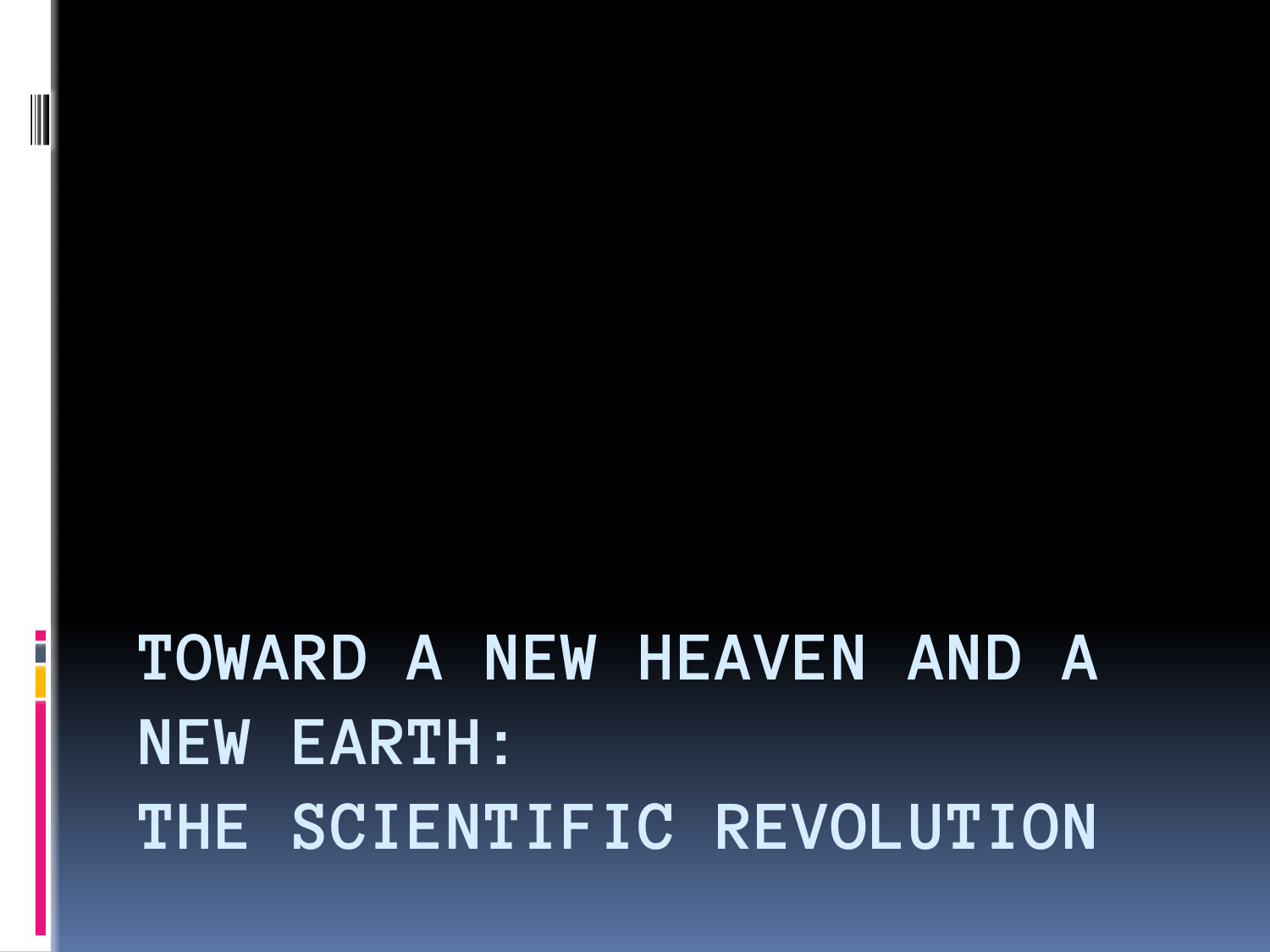

# Toward a New Heaven and a New Earth: The Scientific Revolution